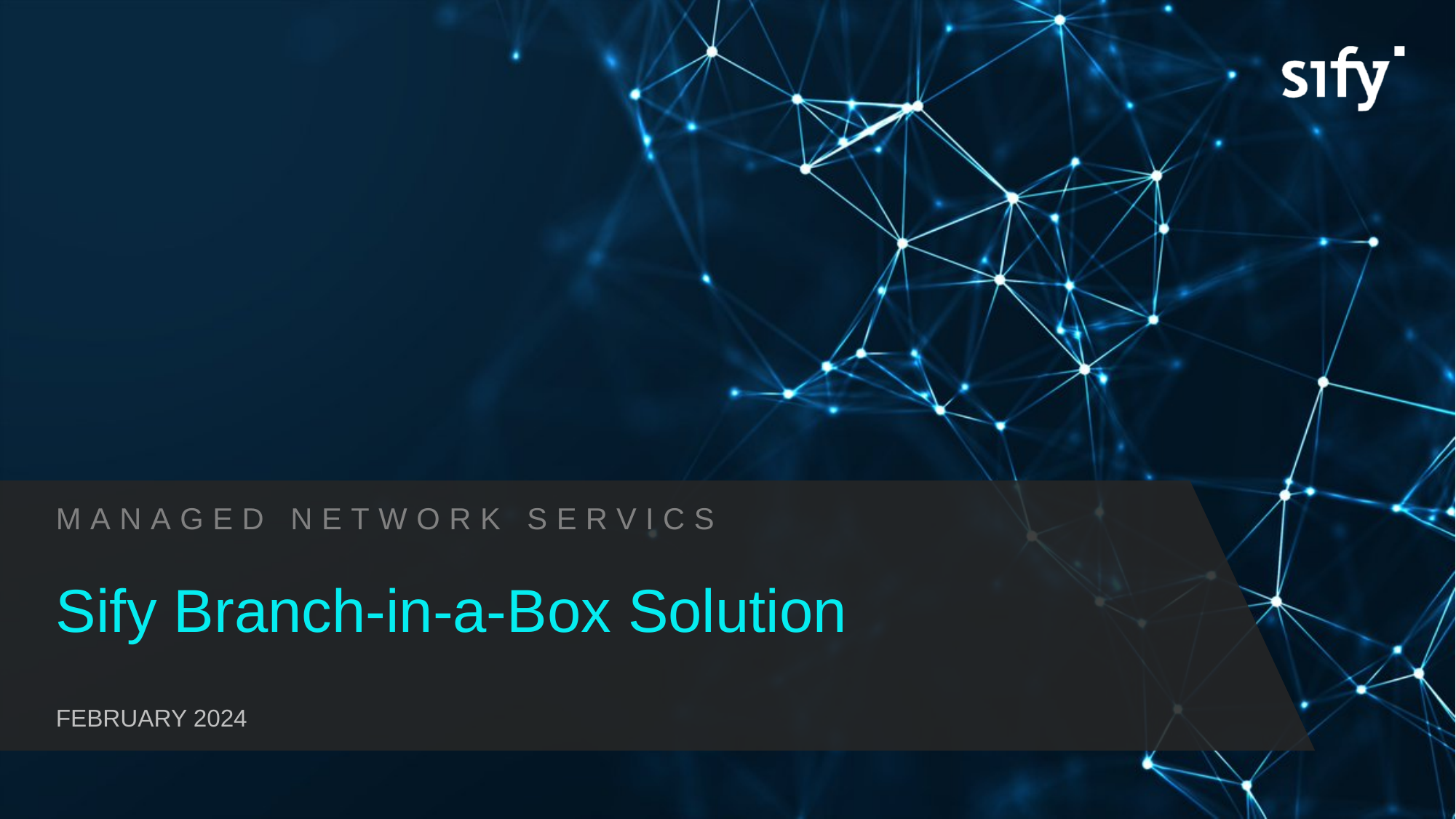

MANAGED Network SERVICS

Sify Branch-in-a-Box Solution

February 2024